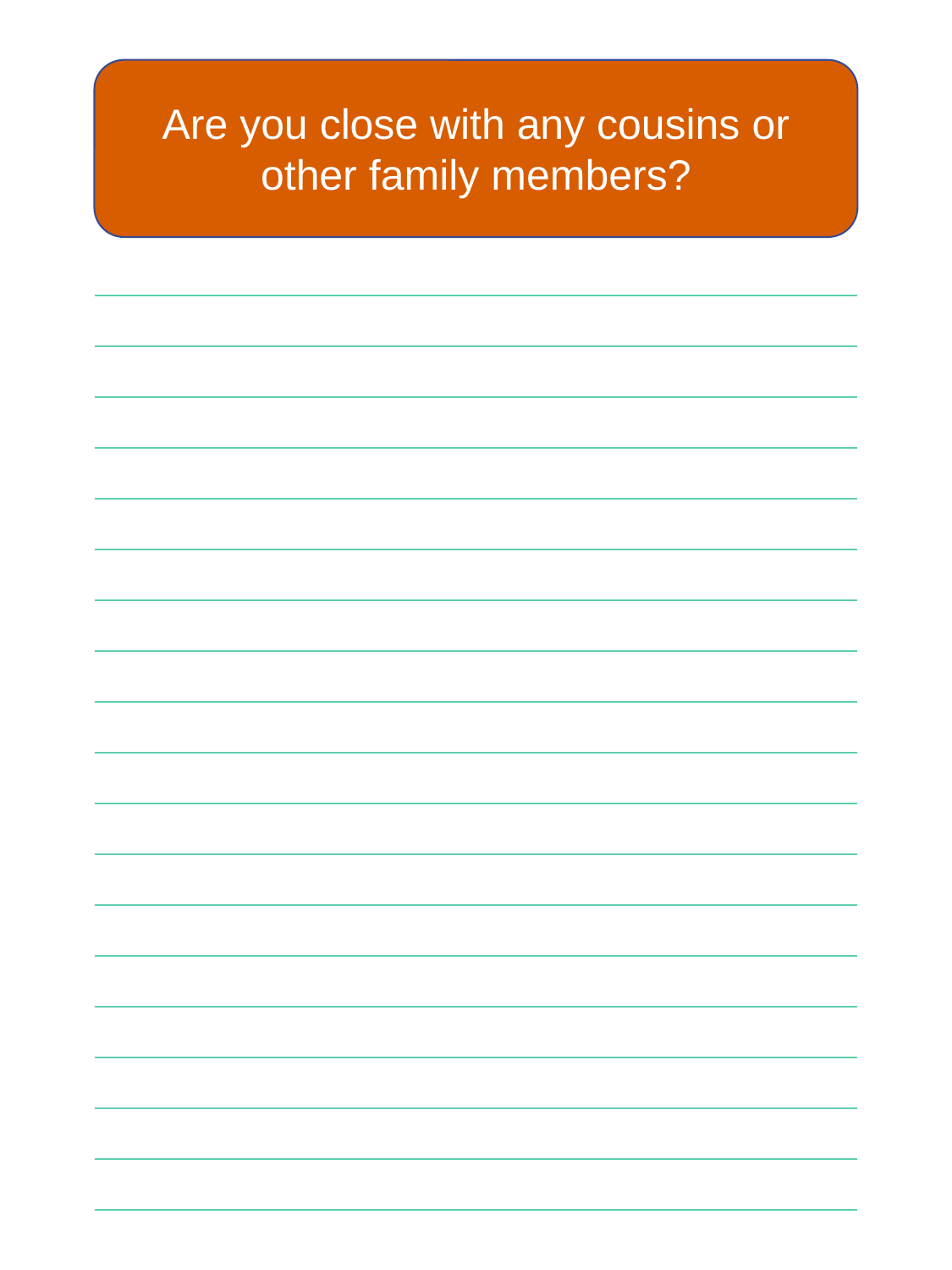

Are you close with any cousins or other family members?
|  |
| --- |
|  |
|  |
|  |
|  |
|  |
|  |
|  |
|  |
|  |
|  |
|  |
|  |
|  |
|  |
|  |
|  |
|  |